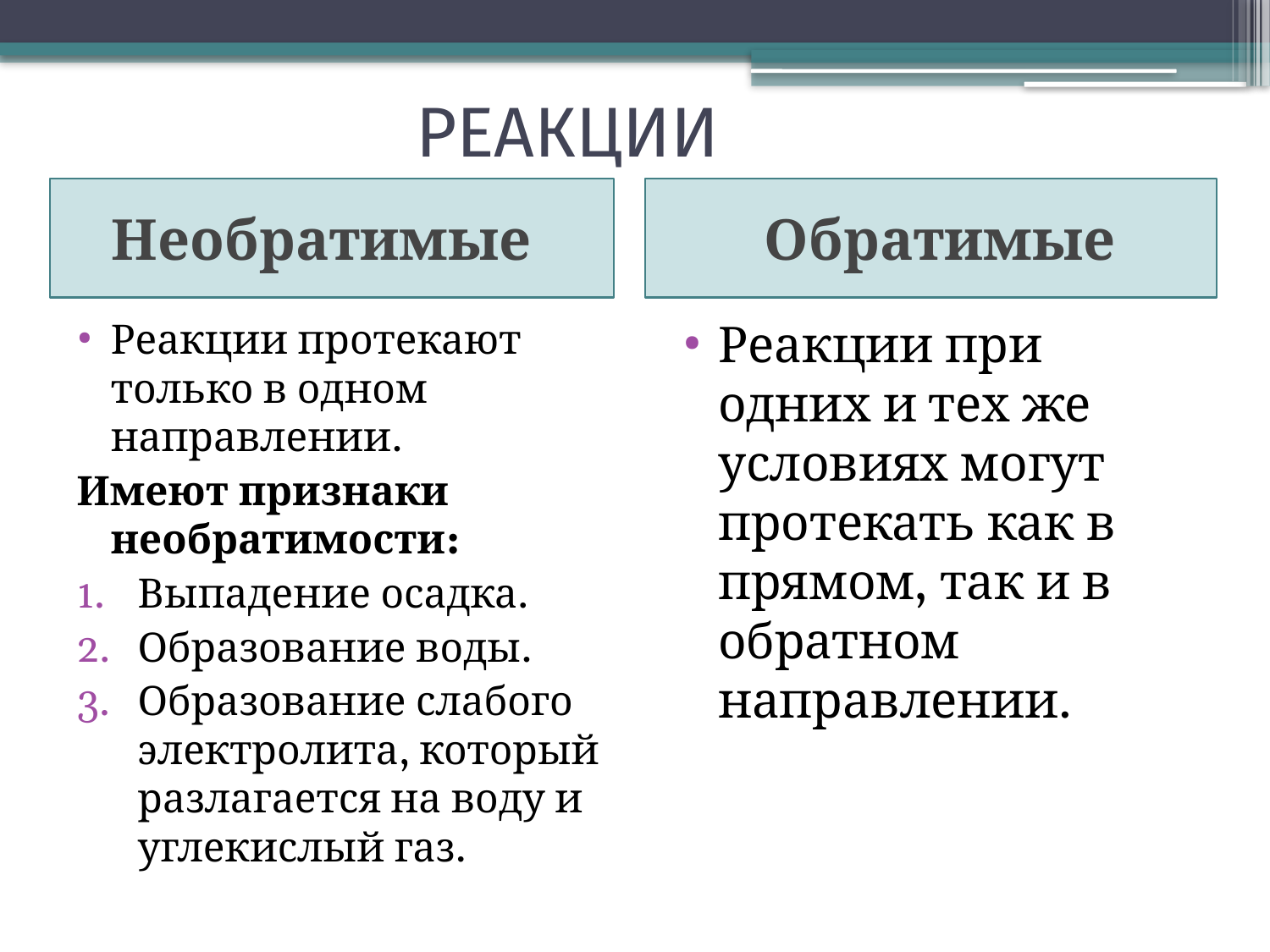

# РЕАКЦИИ
   Необратимые
       Обратимые
Реакции протекают только в одном направлении.
Имеют признаки необратимости:
Выпадение осадка.
Образование воды.
Образование слабого электролита, который разлагается на воду и углекислый газ.
Реакции при одних и тех же условиях могут протекать как в прямом, так и в обратном направлении.